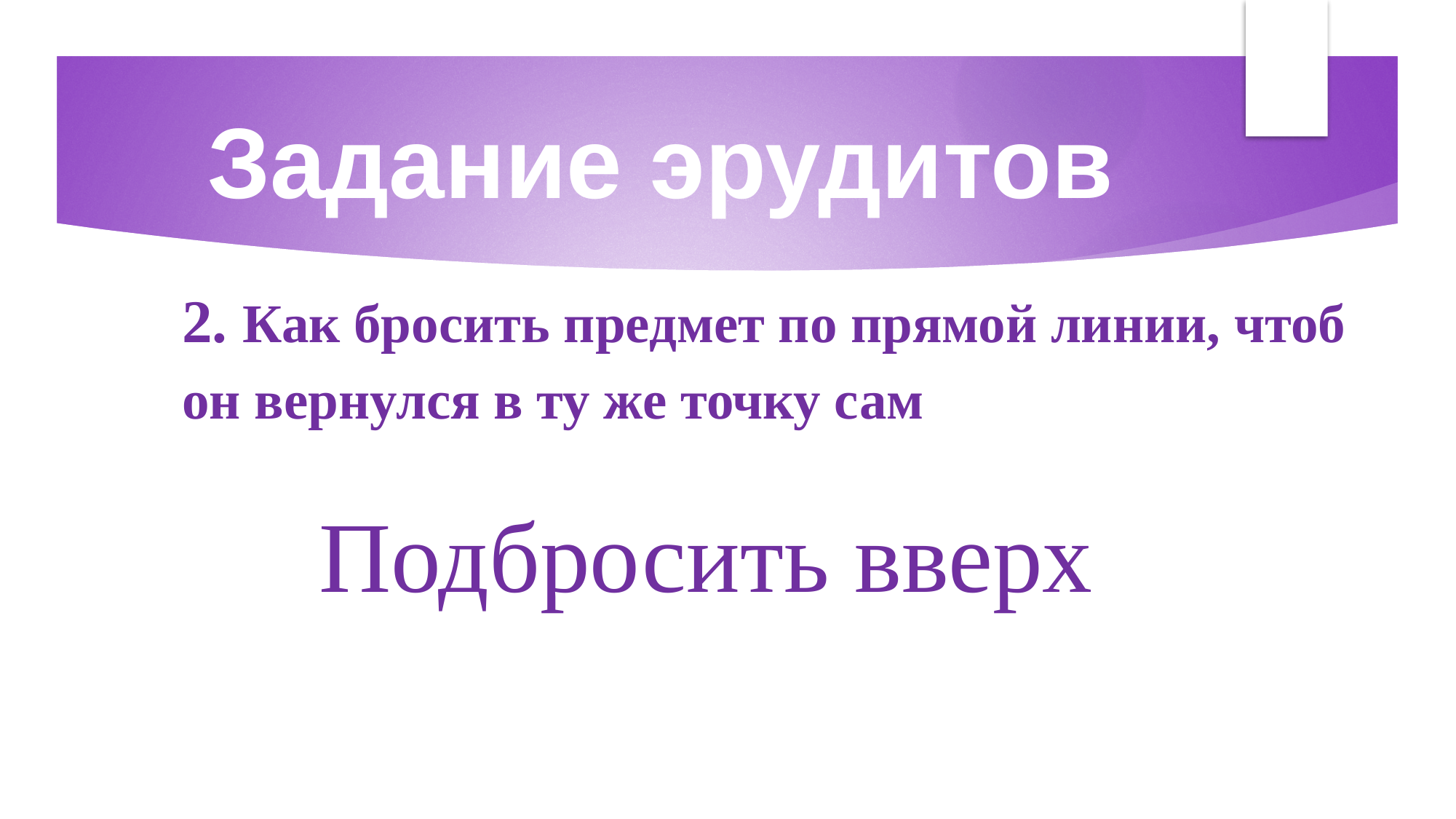

# Задание эрудитов
2. Как бросить предмет по прямой линии, чтоб он вернулся в ту же точку сам

Подбросить вверх